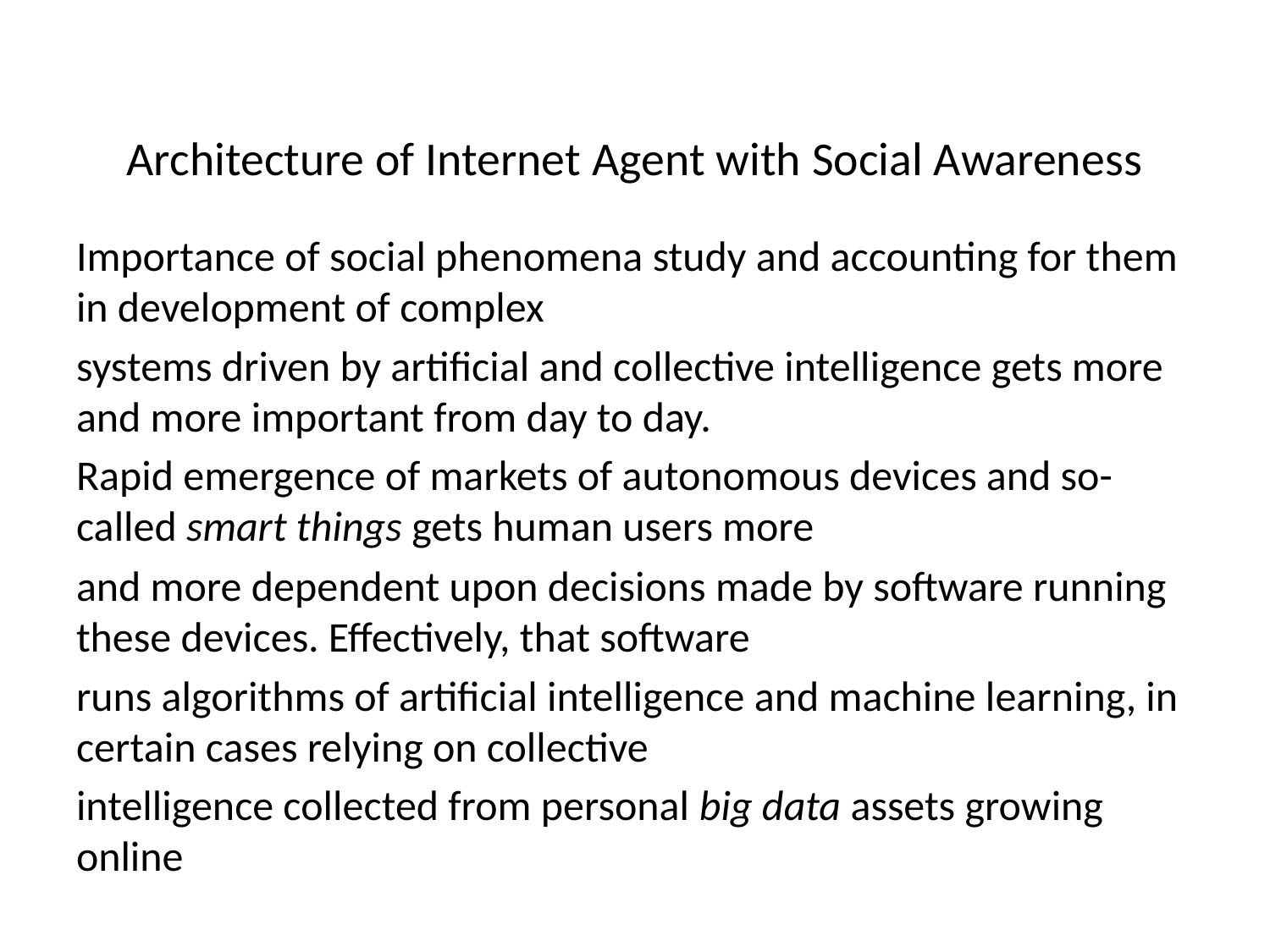

# Architecture of Internet Agent with Social Awareness
Importance of social phenomena study and accounting for them in development of complex
systems driven by artificial and collective intelligence gets more and more important from day to day.
Rapid emergence of markets of autonomous devices and so-called smart things gets human users more
and more dependent upon decisions made by software running these devices. Effectively, that software
runs algorithms of artificial intelligence and machine learning, in certain cases relying on collective
intelligence collected from personal big data assets growing online